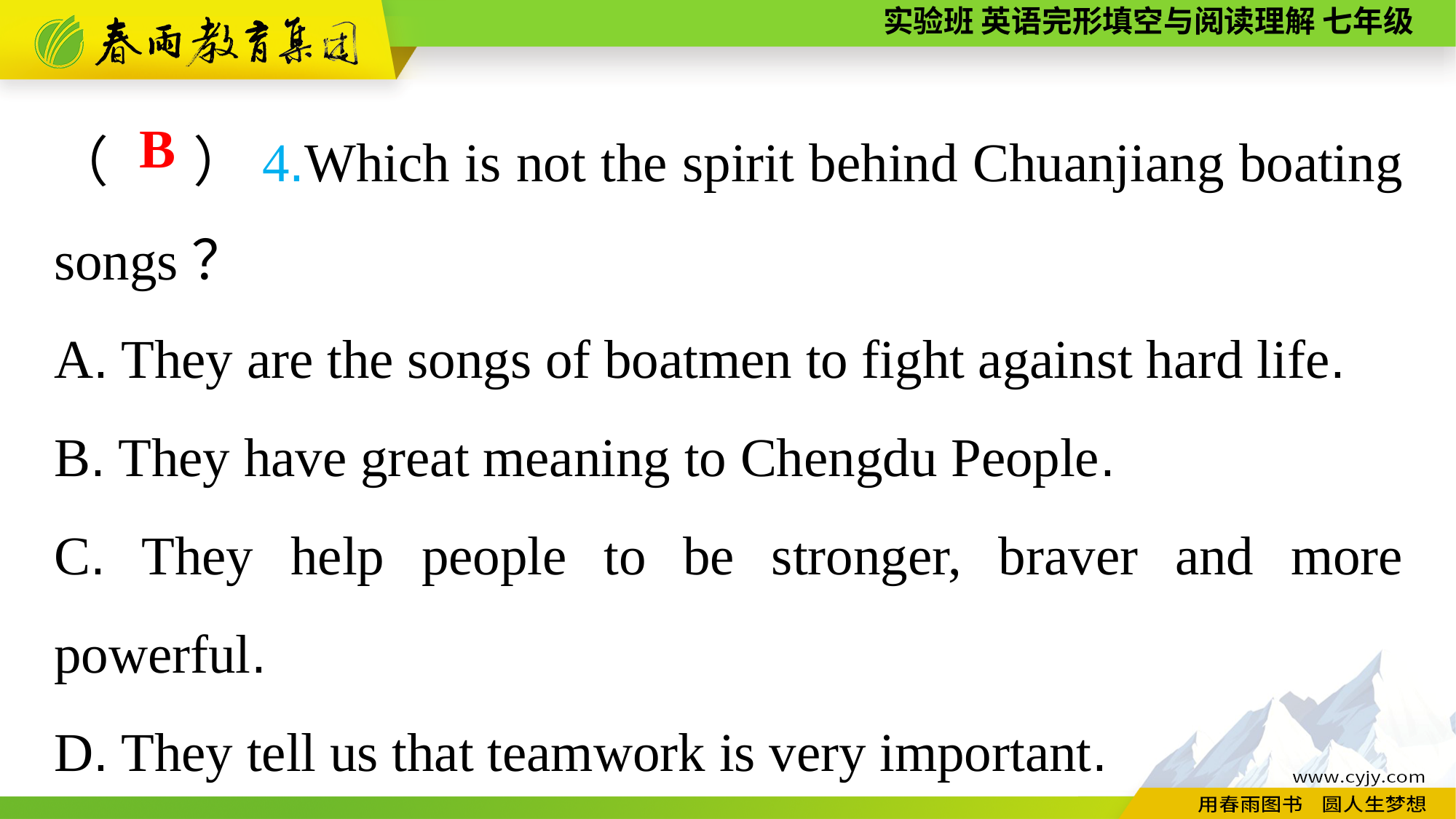

（　  ）4.Which is not the spirit behind Chuanjiang boating songs？
A. They are the songs of boatmen to fight against hard life.
B. They have great meaning to Chengdu People.
C. They help people to be stronger, braver and more powerful.
D. They tell us that teamwork is very important.
B